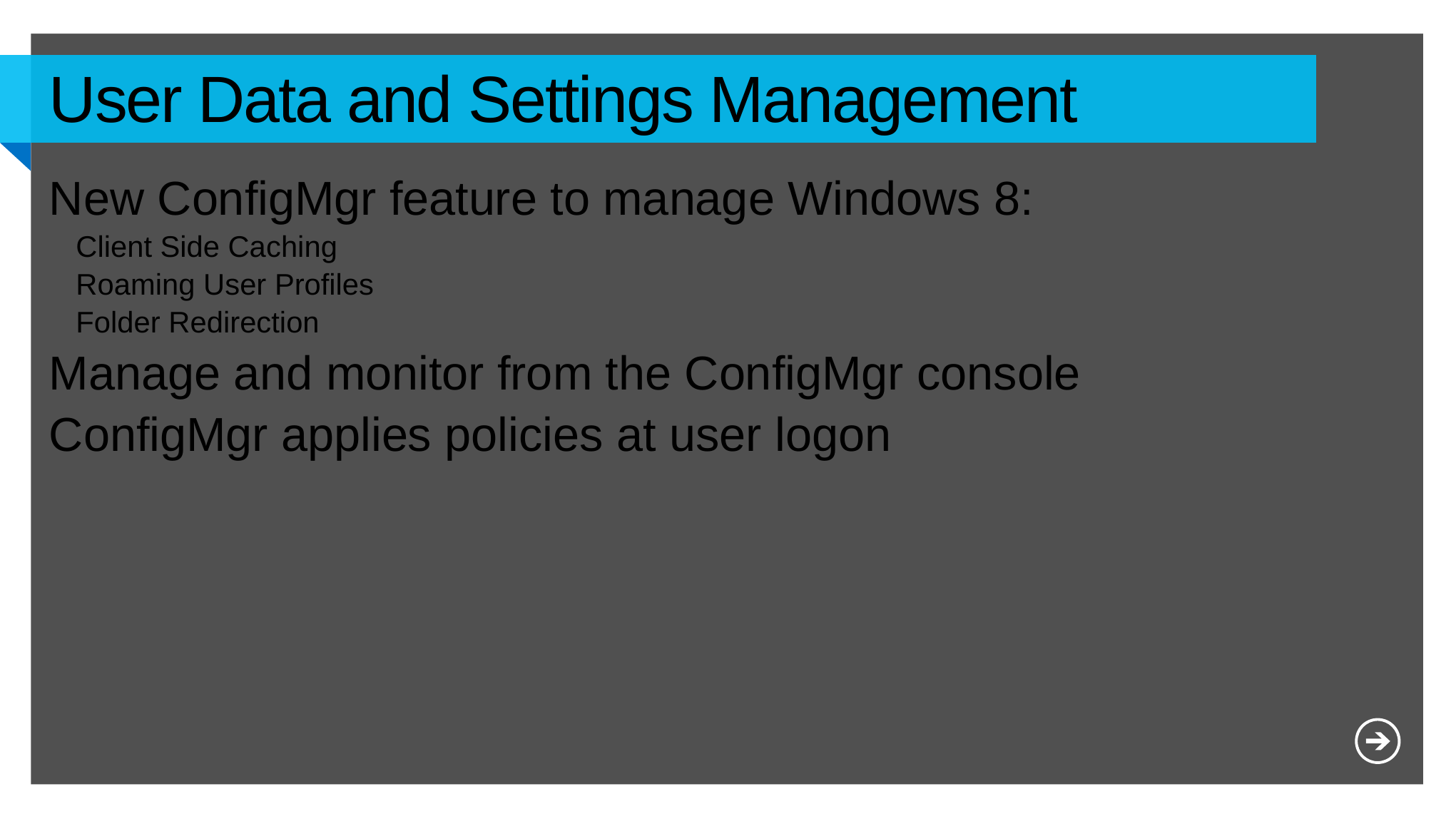

# User Data and Settings Management
New ConfigMgr feature to manage Windows 8:
Client Side Caching
Roaming User Profiles
Folder Redirection
Manage and monitor from the ConfigMgr console
ConfigMgr applies policies at user logon